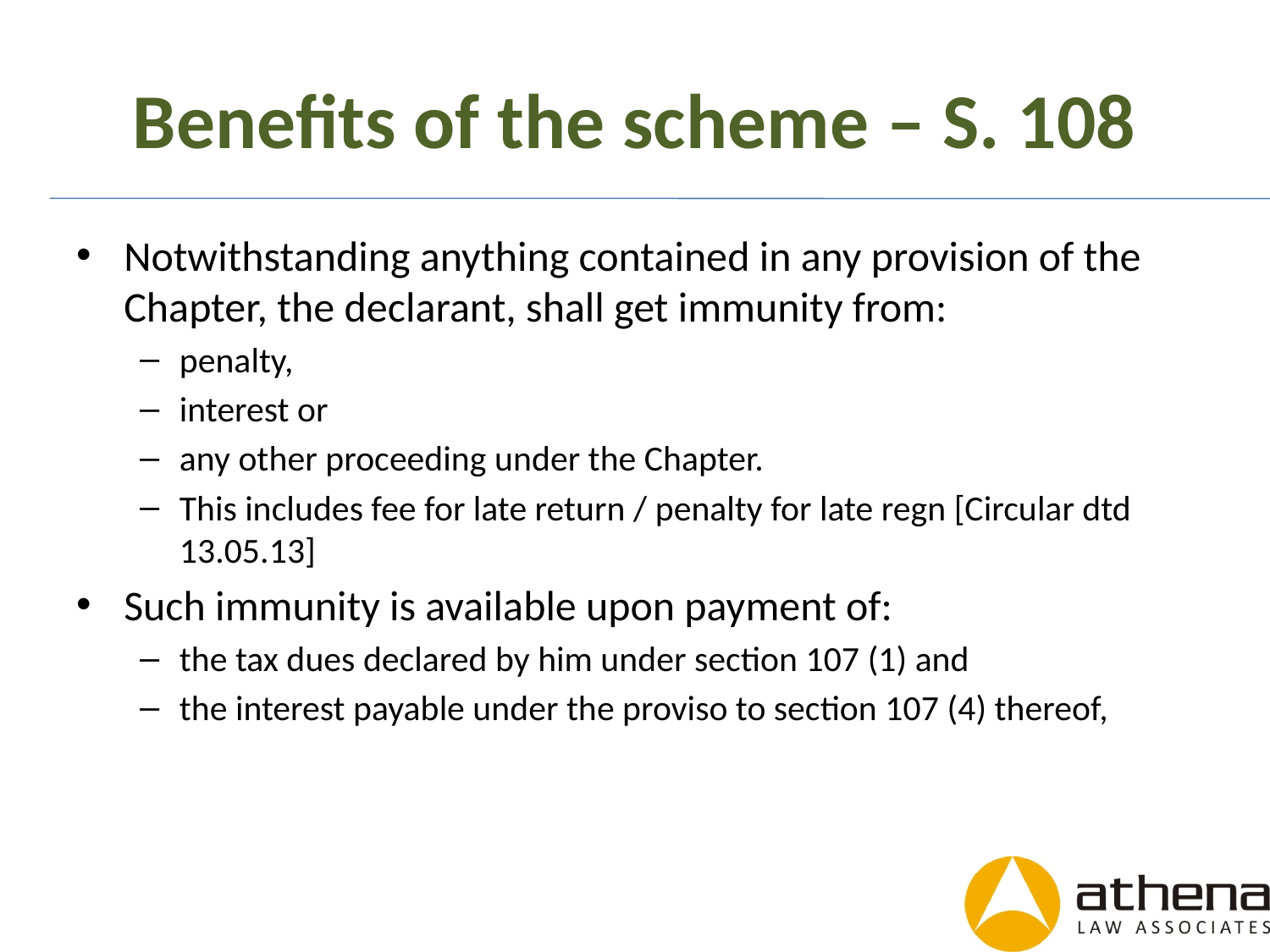

# Benefits of the scheme – S. 108
Notwithstanding anything contained in any provision of the Chapter, the declarant, shall get immunity from:
penalty,
interest or
any other proceeding under the Chapter.
This includes fee for late return / penalty for late regn [Circular dtd 13.05.13]
Such immunity is available upon payment of:
the tax dues declared by him under section 107 (1) and
the interest payable under the proviso to section 107 (4) thereof,